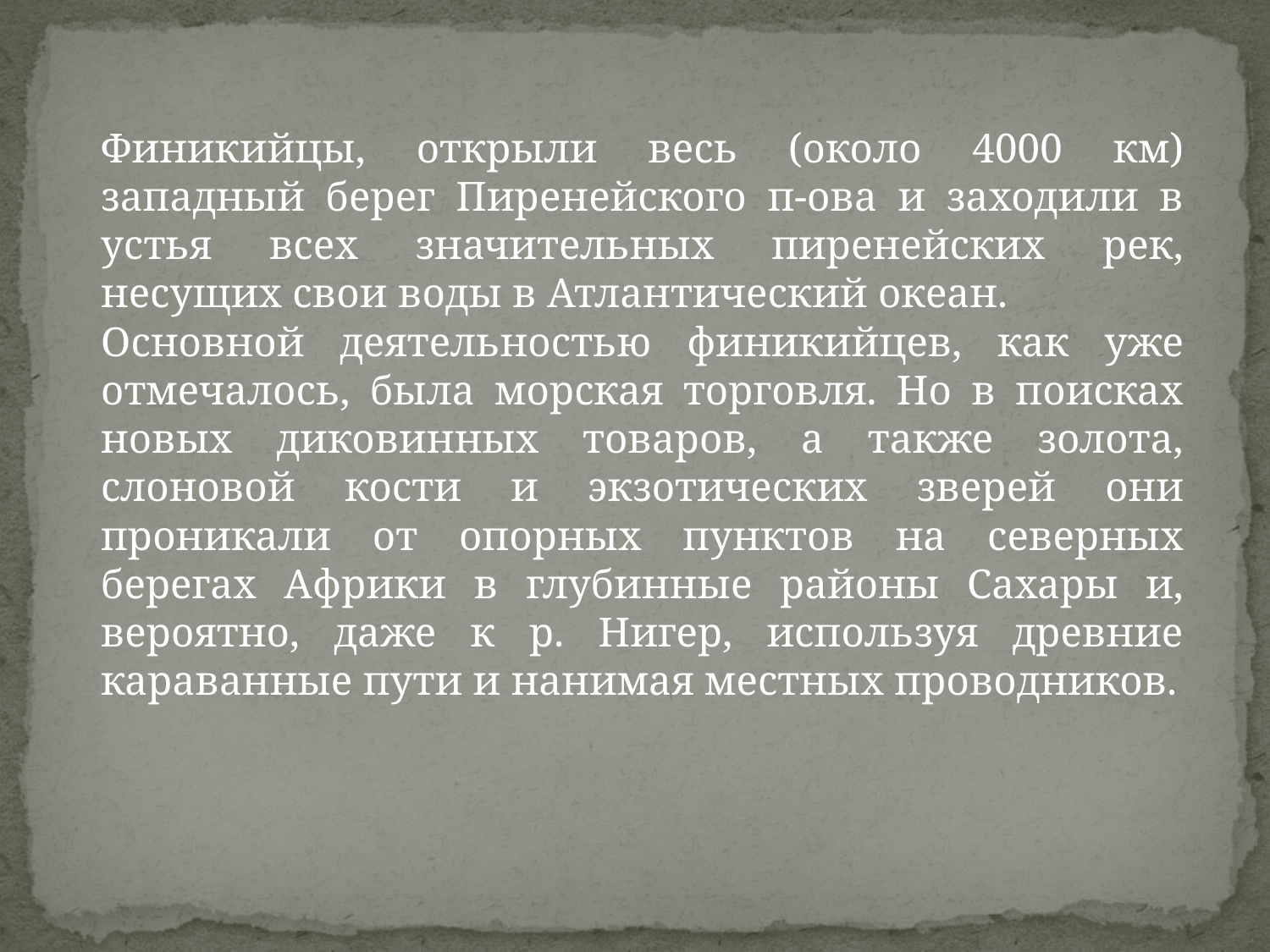

Финикийцы, открыли весь (около 4000 км) западный берег Пиренейского п-ова и заходили в устья всех значительных пиренейских рек, несущих свои воды в Атлантический океан.
		Основной деятельностью финикийцев, как уже отмечалось, была морская торговля. Но в поисках новых диковинных товаров, а также золота, слоновой кости и экзотических зверей они проникали от опорных пунктов на северных берегах Африки в глубинные районы Сахары и, вероятно, даже к р. Нигер, используя древние караванные пути и нанимая местных проводников.